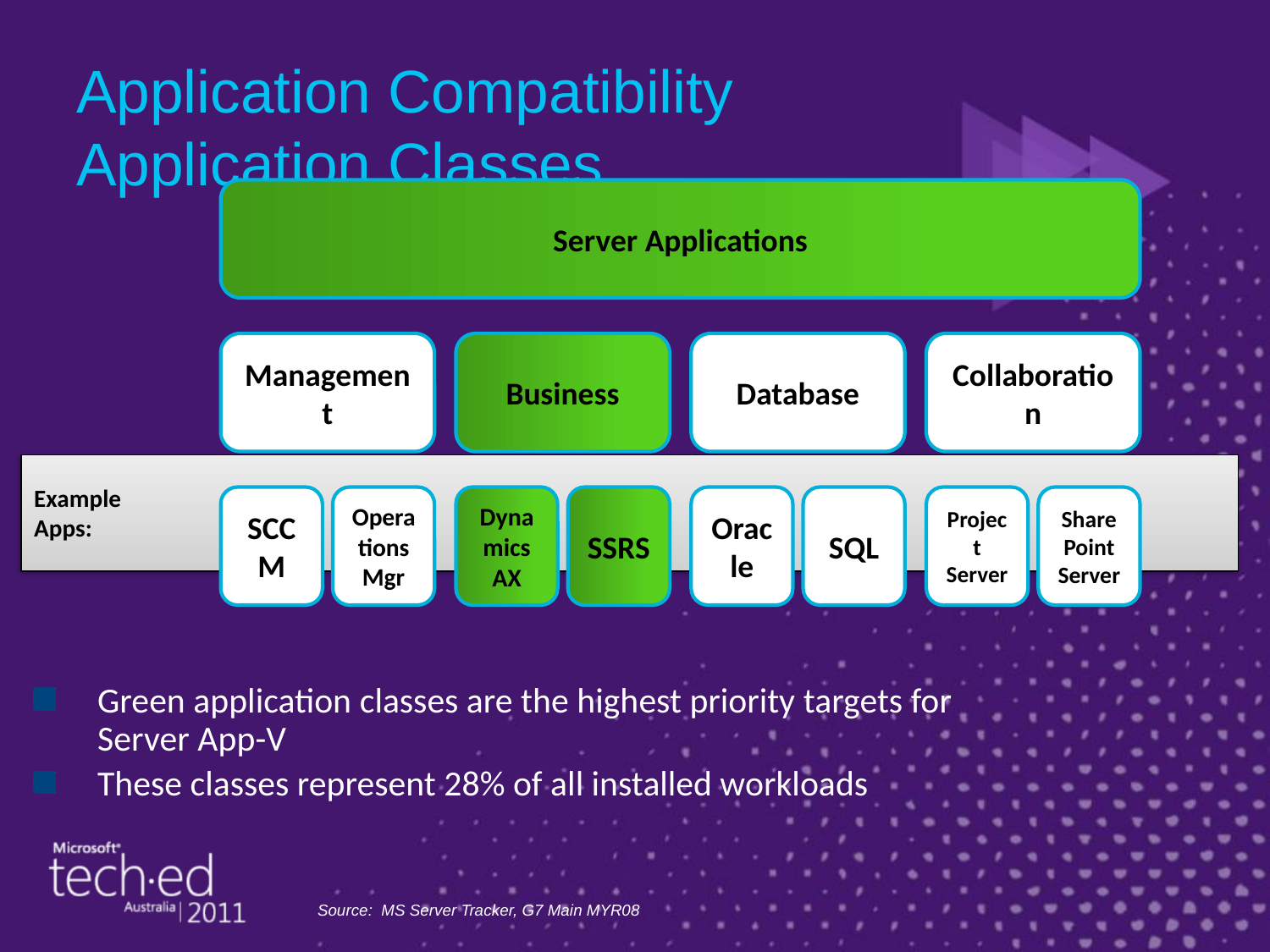

# Application Compatibility Application Classes
Server Applications
SharePoint Server
Project Server
Collaboration
SQL
Oracle
SSRS
Dynamics AX
Business
Operations Mgr
SCCM
Management
Database

Example
Apps:
Green application classes are the highest priority targets for Server App-V
These classes represent 28% of all installed workloads
Source:  MS Server Tracker, G7 Main MYR08